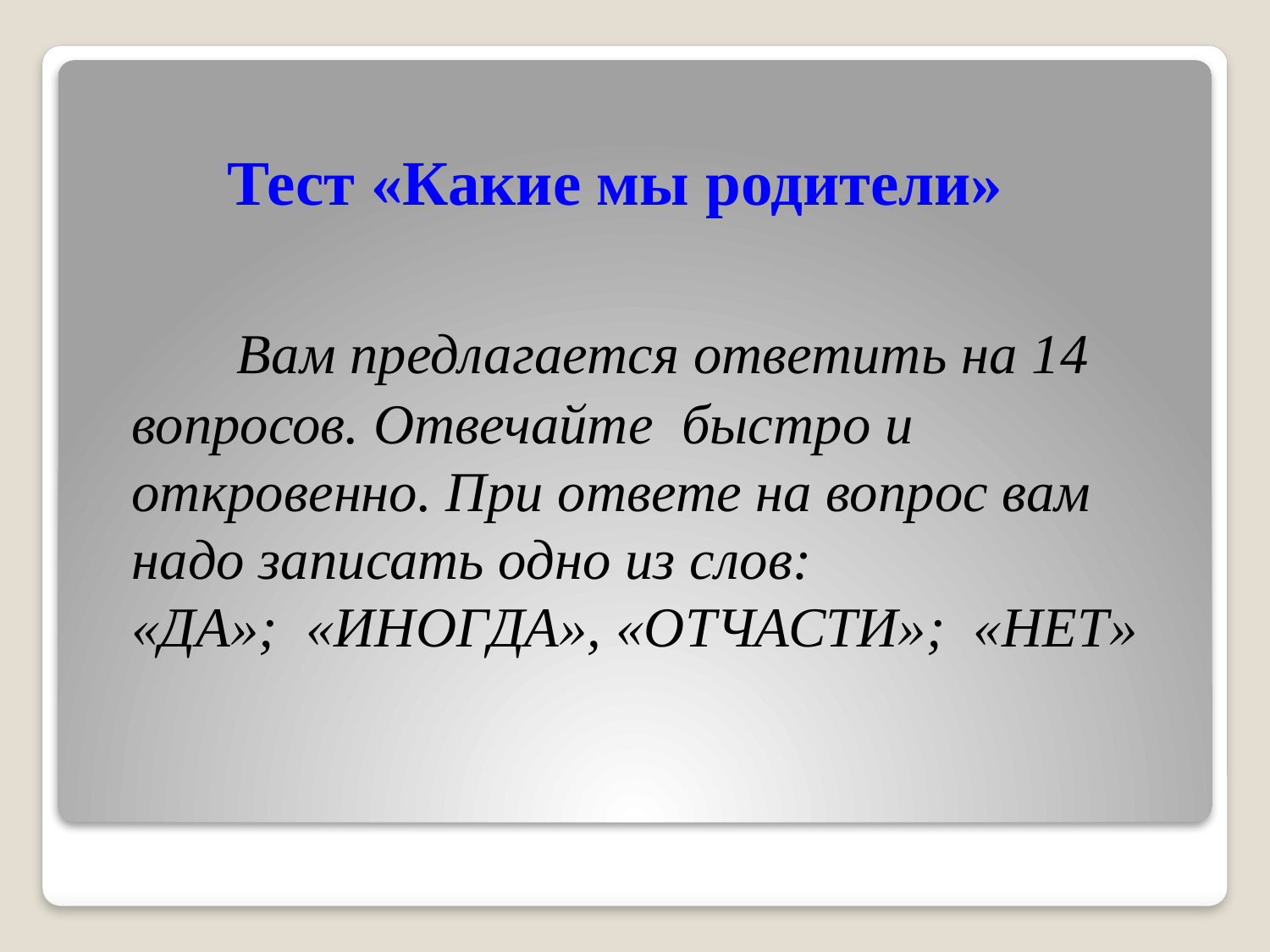

# Тест «Какие мы родители» Вам предлагается ответить на 14 вопросов. Отвечайте  быстро и откровенно. При ответе на вопрос вам надо записать одно из слов: «ДА»;  «ИНОГДА», «ОТЧАСТИ»;  «НЕТ»